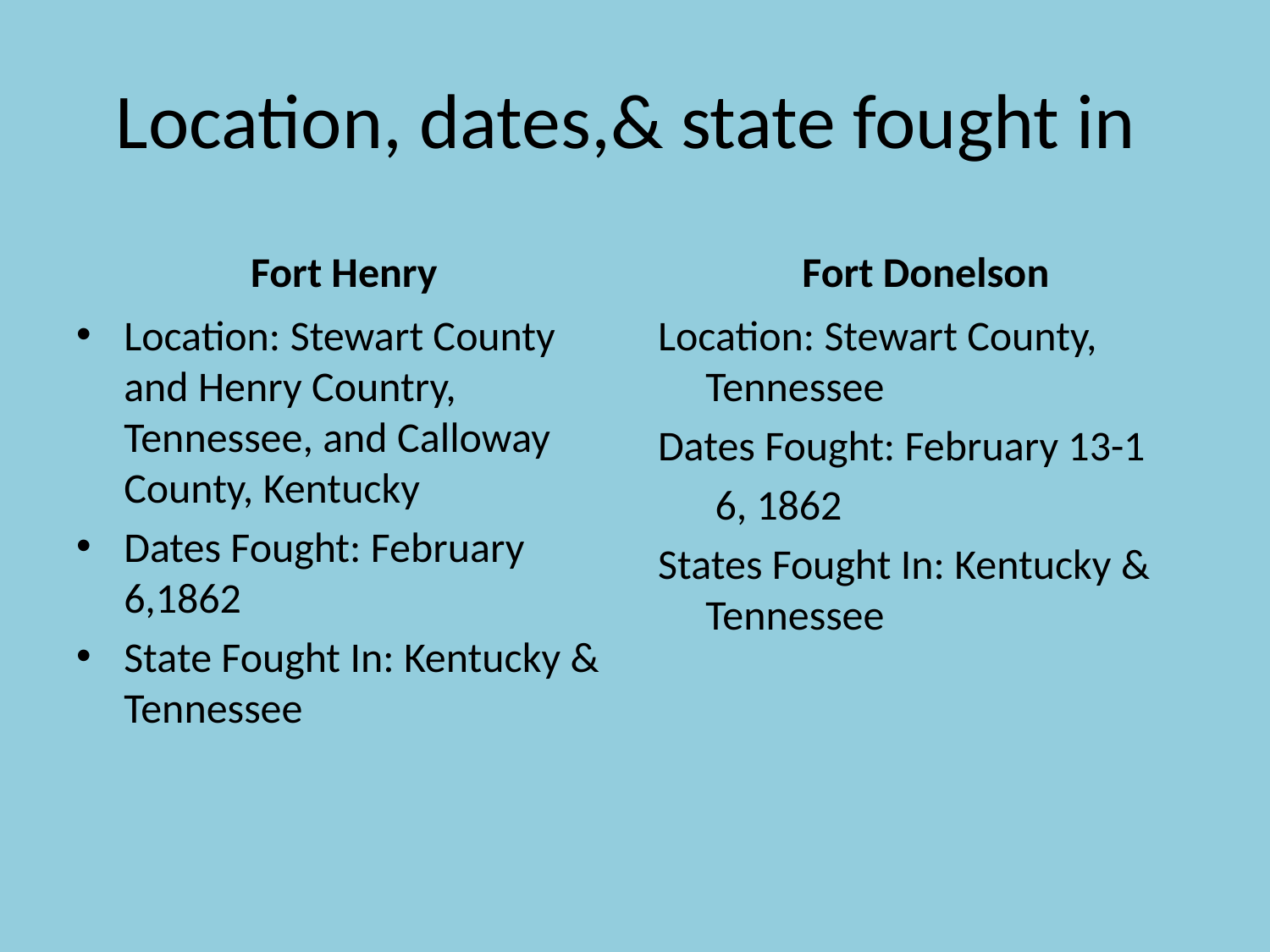

# Location, dates,& state fought in
Fort Henry
Fort Donelson
Location: Stewart County and Henry Country, Tennessee, and Calloway County, Kentucky
Dates Fought: February 6,1862
State Fought In: Kentucky & Tennessee
Location: Stewart County, Tennessee
Dates Fought: February 13-1
      6, 1862
States Fought In: Kentucky & Tennessee